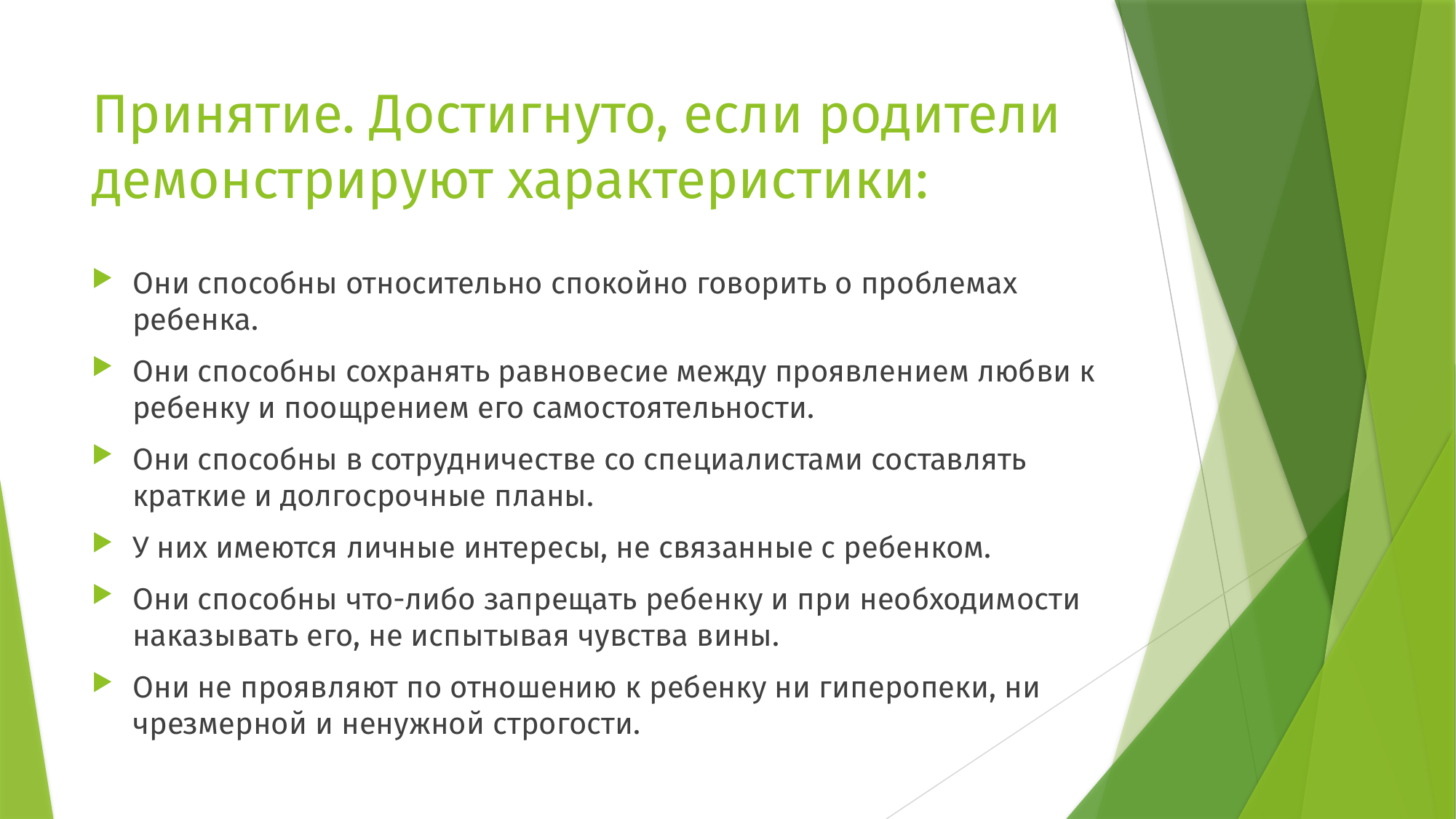

# Принятие. Достигнуто, если родители демонстрируют характеристики:
Они способны относительно спокойно говорить о проблемах ребенка.
Они способны сохранять равновесие между проявлением любви к ребенку и поощрением его самостоятельности.
Они способны в сотрудничестве со специалистами составлять краткие и долгосрочные планы.
У них имеются личные интересы, не связанные с ребенком.
Они способны что-либо запрещать ребенку и при необходимости наказывать его, не испытывая чувства вины.
Они не проявляют по отношению к ребенку ни гиперопеки, ни чрезмерной и ненужной строгости.